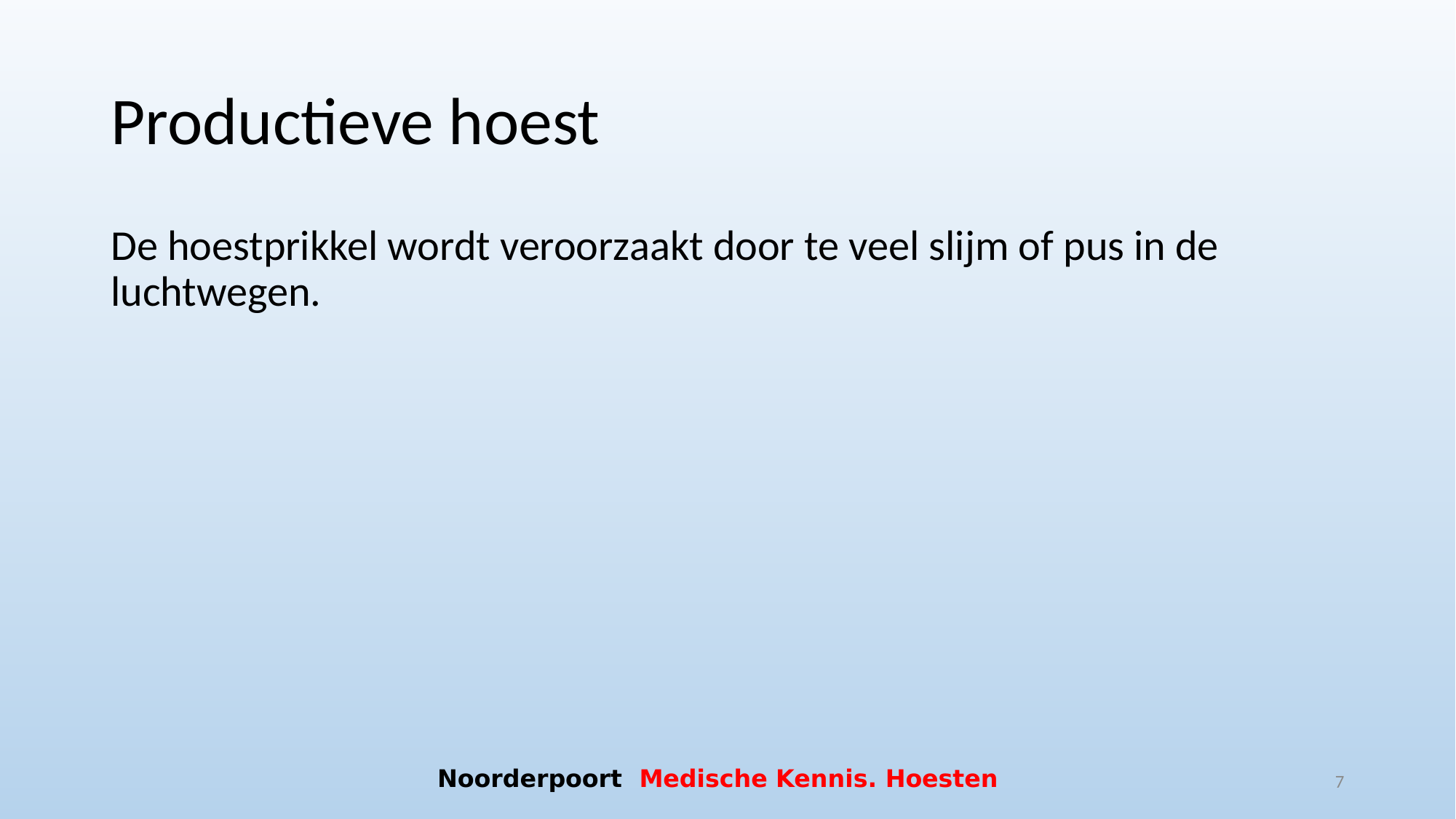

# Productieve hoest
De hoestprikkel wordt veroorzaakt door te veel slijm of pus in de luchtwegen.

Noorderpoort  Medische Kennis. Hoesten
7